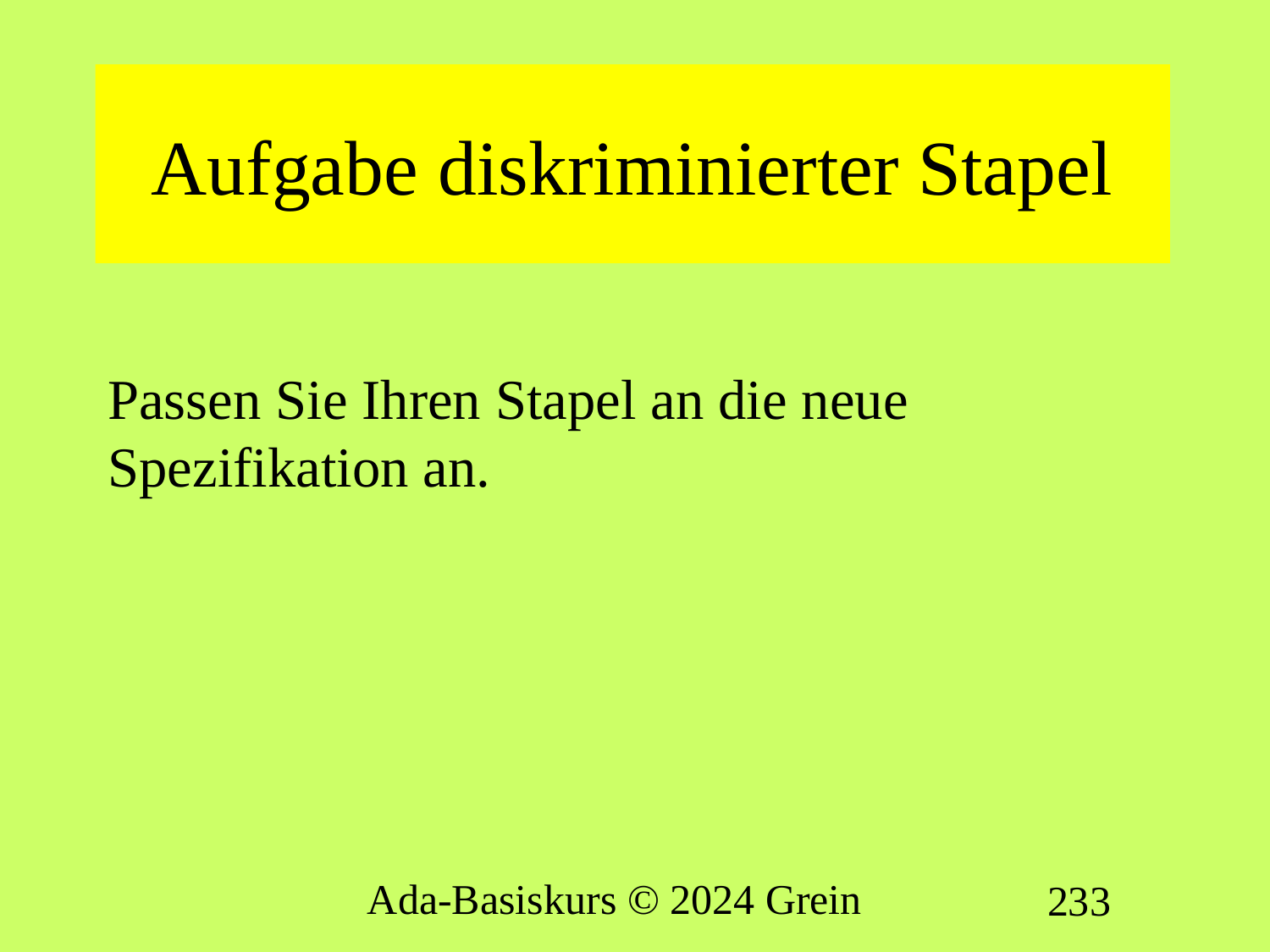

# Aufgabe diskriminierter Stapel
Passen Sie Ihren Stapel an die neue Spezifikation an.
Ada-Basiskurs © 2024 Grein
233